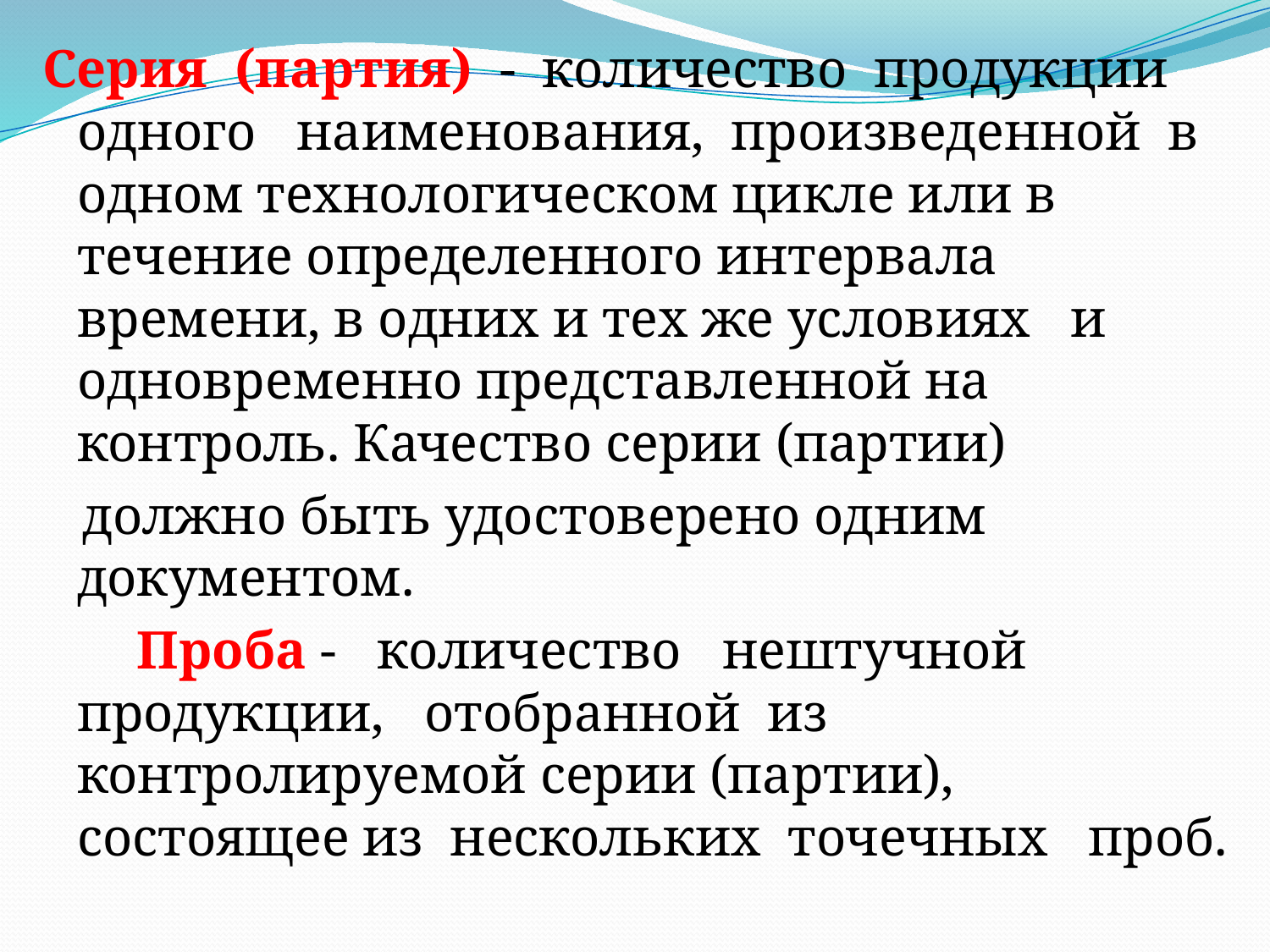

Серия  (партия)  -  количество  продукции   одного   наименования,  произведенной  в  одном технологическом цикле или в   течение определенного интервала времени, в одних и тех же условиях   и одновременно представленной на контроль. Качество серии (партии)
   должно быть удостоверено одним документом.
       Проба -   количество   нештучной   продукции,   отобранной  из   контролируемой серии (партии),  состоящее из  нескольких  точечных   проб.

#